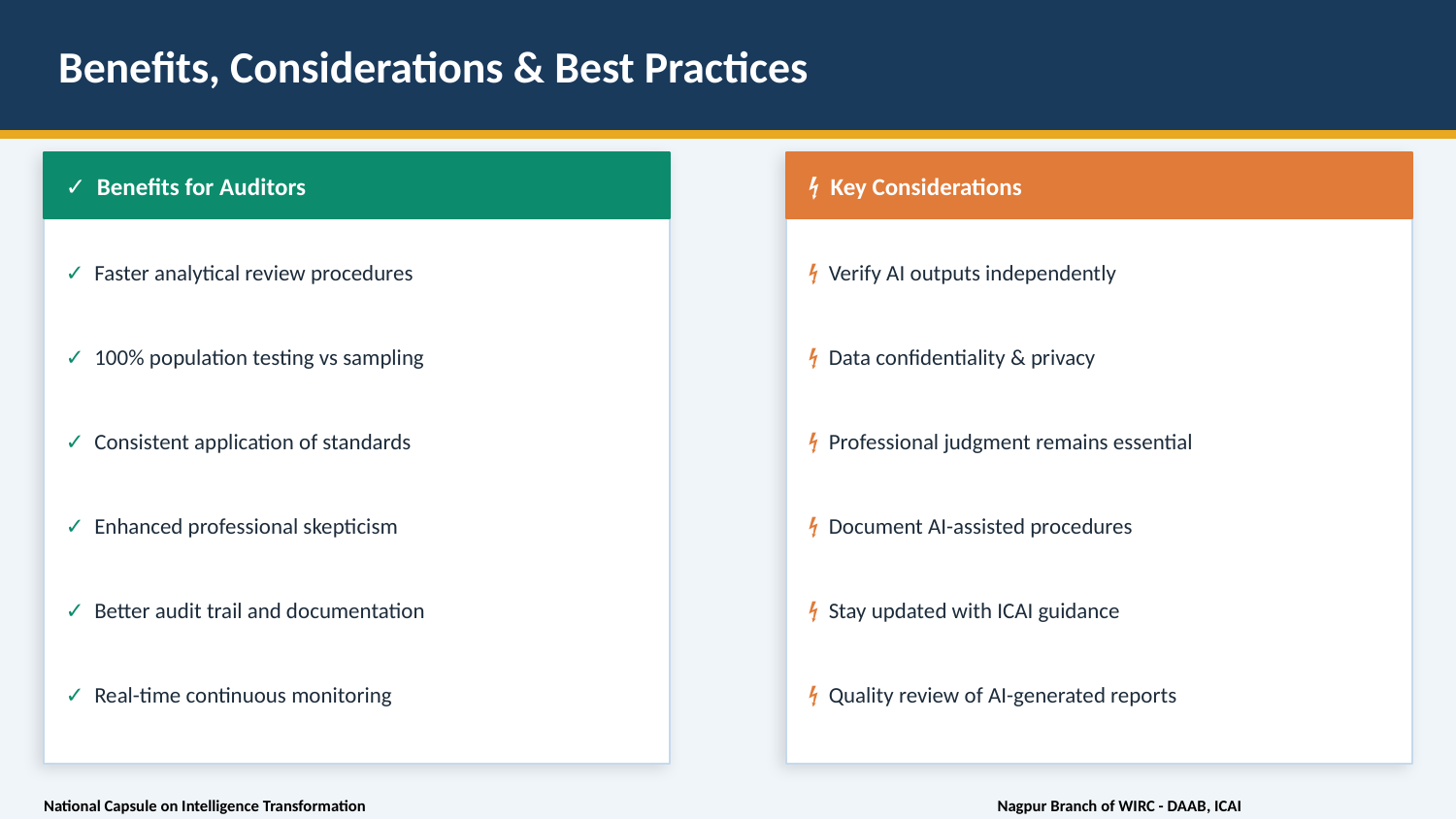

Benefits, Considerations & Best Practices

✓  Benefits for Auditors
⚡  Key Considerations
✓  Faster analytical review procedures
⚡  Verify AI outputs independently
✓  100% population testing vs sampling
⚡  Data confidentiality & privacy
✓  Consistent application of standards
⚡  Professional judgment remains essential
✓  Enhanced professional skepticism
⚡  Document AI-assisted procedures
✓  Better audit trail and documentation
⚡  Stay updated with ICAI guidance
✓  Real-time continuous monitoring
⚡  Quality review of AI-generated reports
National Capsule on Intelligence Transformation				                      Nagpur Branch of WIRC - DAAB, ICAI